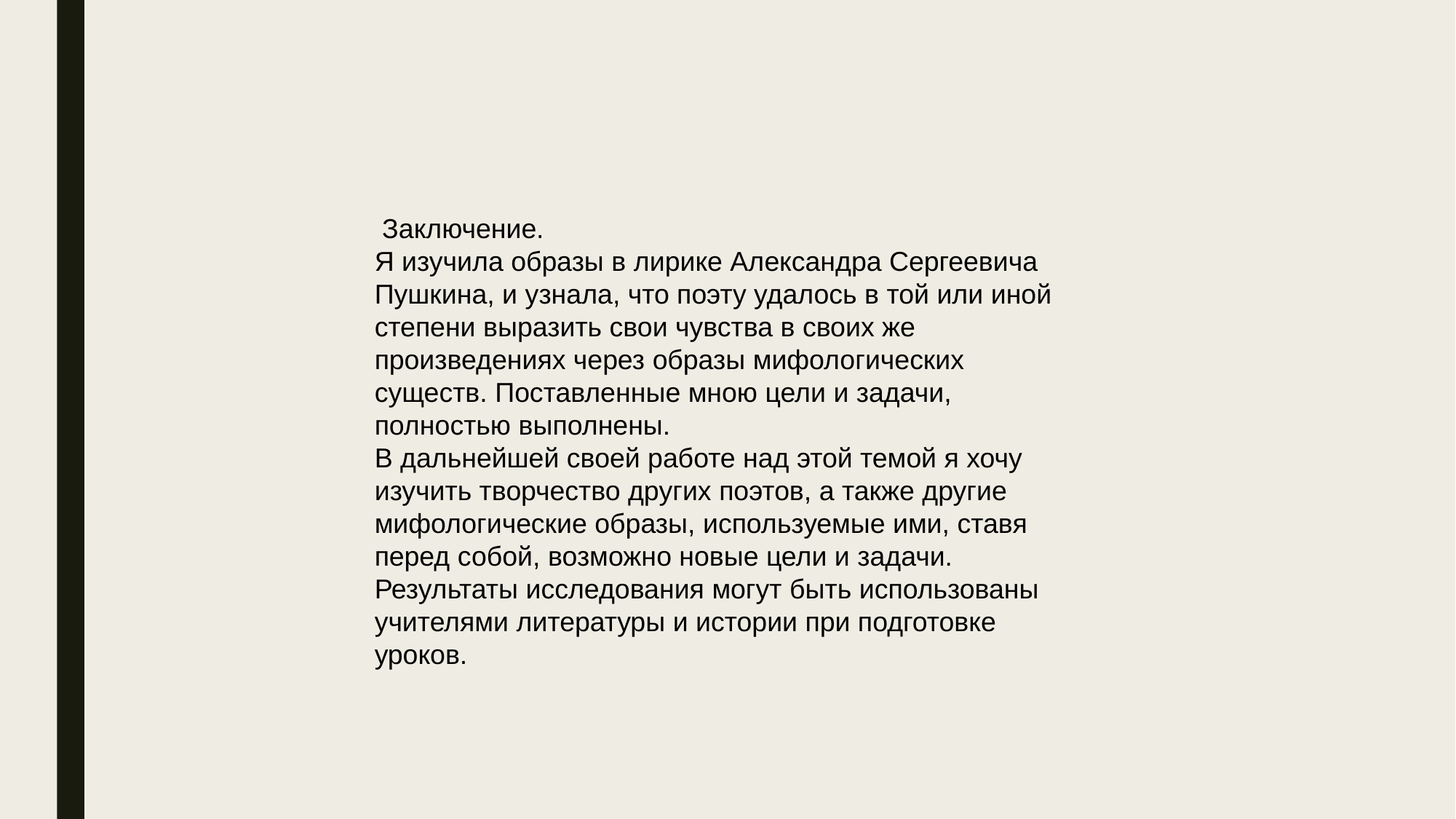

Заключение.
Я изучила образы в лирике Александра Сергеевича Пушкина, и узнала, что поэту удалось в той или иной степени выразить свои чувства в своих же произведениях через образы мифологических существ. Поставленные мною цели и задачи, полностью выполнены.
В дальнейшей своей работе над этой темой я хочу изучить творчество других поэтов, а также другие мифологические образы, используемые ими, ставя перед собой, возможно новые цели и задачи.
Результаты исследования могут быть использованы учителями литературы и истории при подготовке уроков.